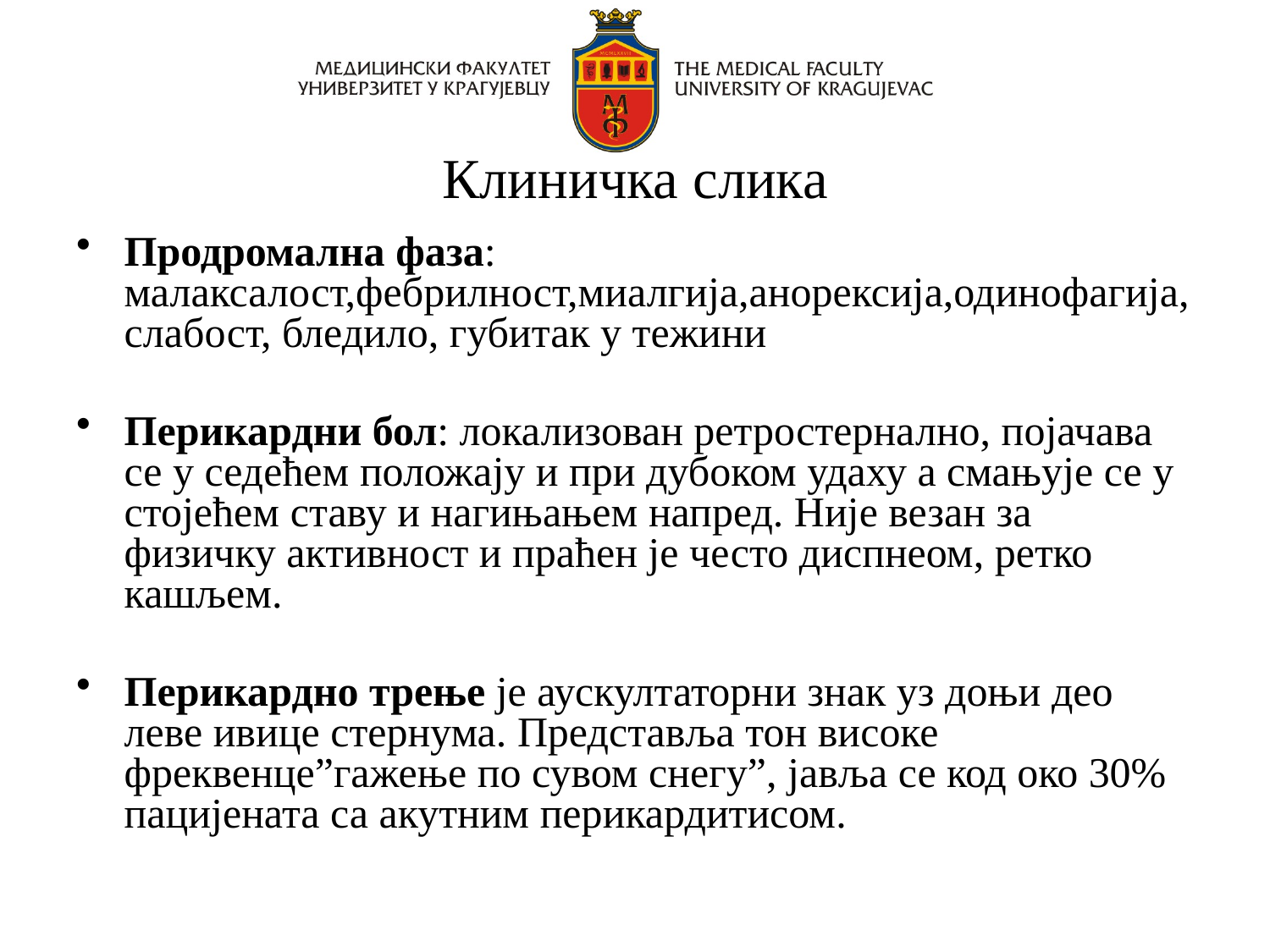

# Клиничка слика

Продромална фаза: малаксалост,фебрилност,миалгија,анорексија,одинофагија,слабост, бледило, губитак у тежини

Перикардни бол: локализован ретростернално, појачава се у седећем положају и при дубоком удаху а смањује се у стојећем ставу и нагињањем напред. Није везан за физичку активност и праћен је често диспнеом, ретко кашљем.

Перикардно трење је аускултаторни знак уз доњи део леве ивице стернума. Представља тон високе фреквенце”гажење по сувом снегу”, јавља се код око 30% пацијената са акутним перикардитисом.